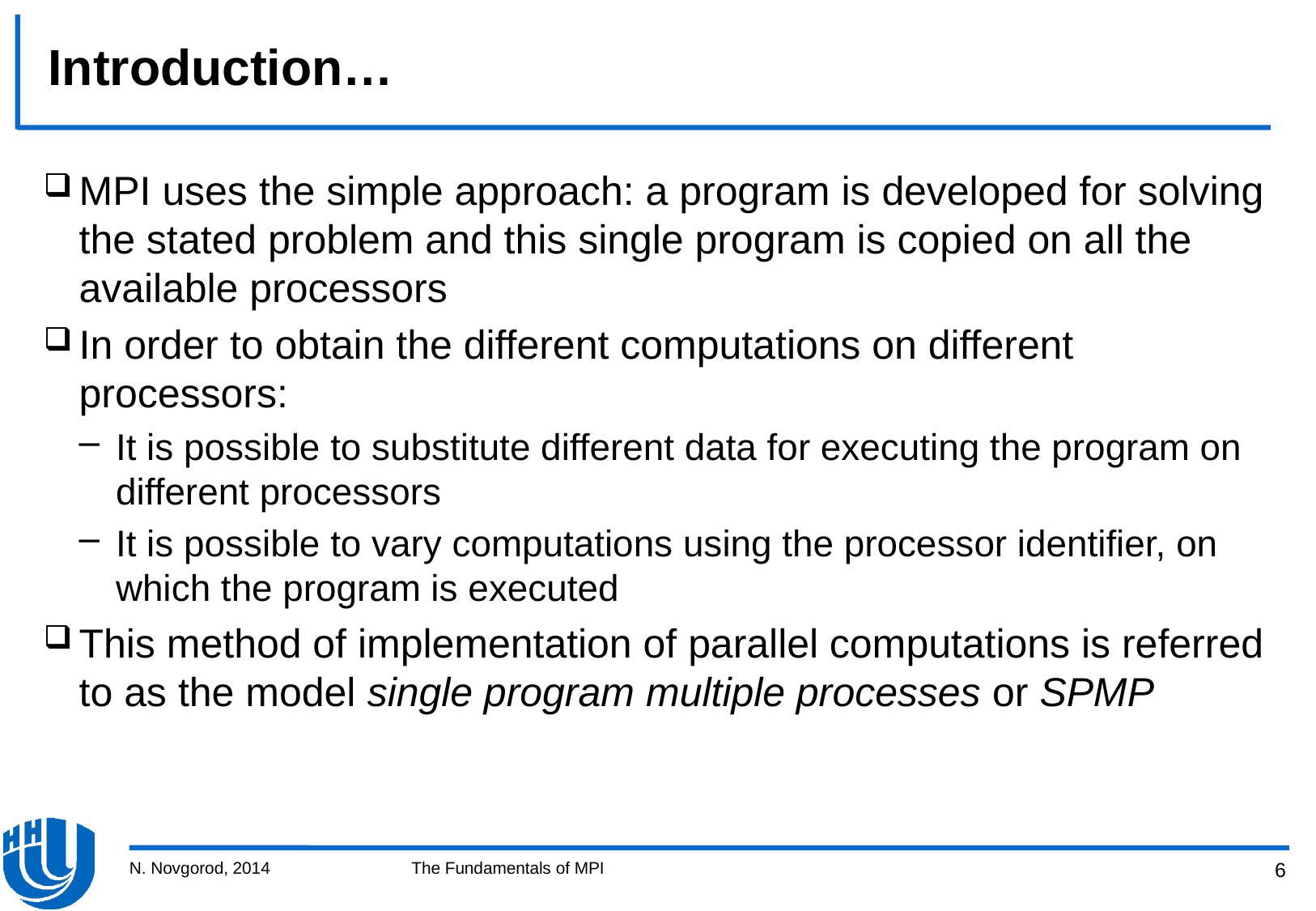

# Introduction…
MPI uses the simple approach: a program is developed for solving the stated problem and this single program is copied on all the available processors
In order to obtain the different computations on different processors:
It is possible to substitute different data for executing the program on different processors
It is possible to vary computations using the processor identifier, on which the program is executed
This method of implementation of parallel computations is referred to as the model single program multiple processes or SPMP
N. Novgorod, 2014
The Fundamentals of MPI
6